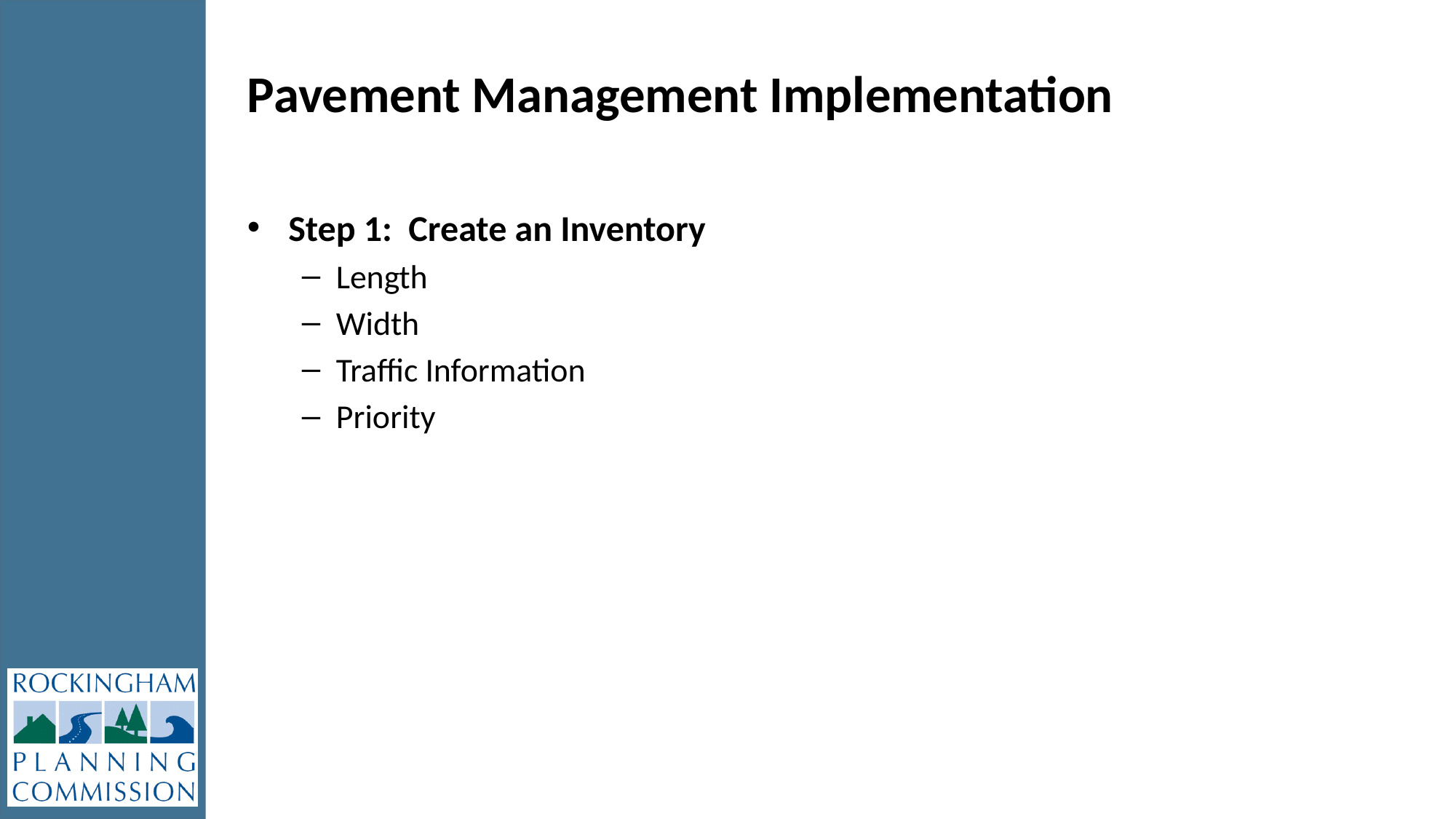

Pavement Management Implementation
Step 1:  Create an Inventory
Length
Width
Traffic Information
Priority